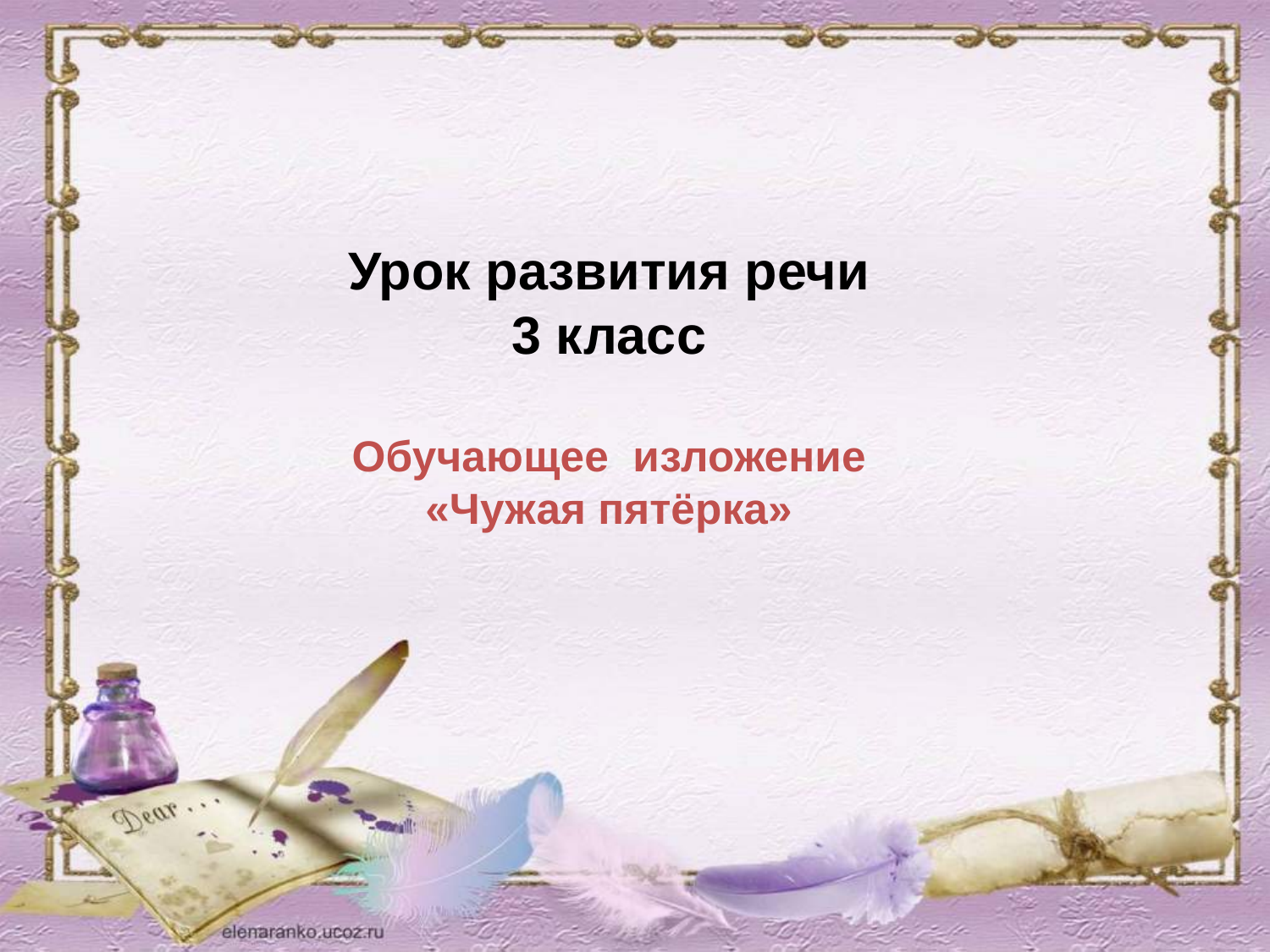

# Урок развития речи 3 класс Обучающее  изложение «Чужая пятёрка»